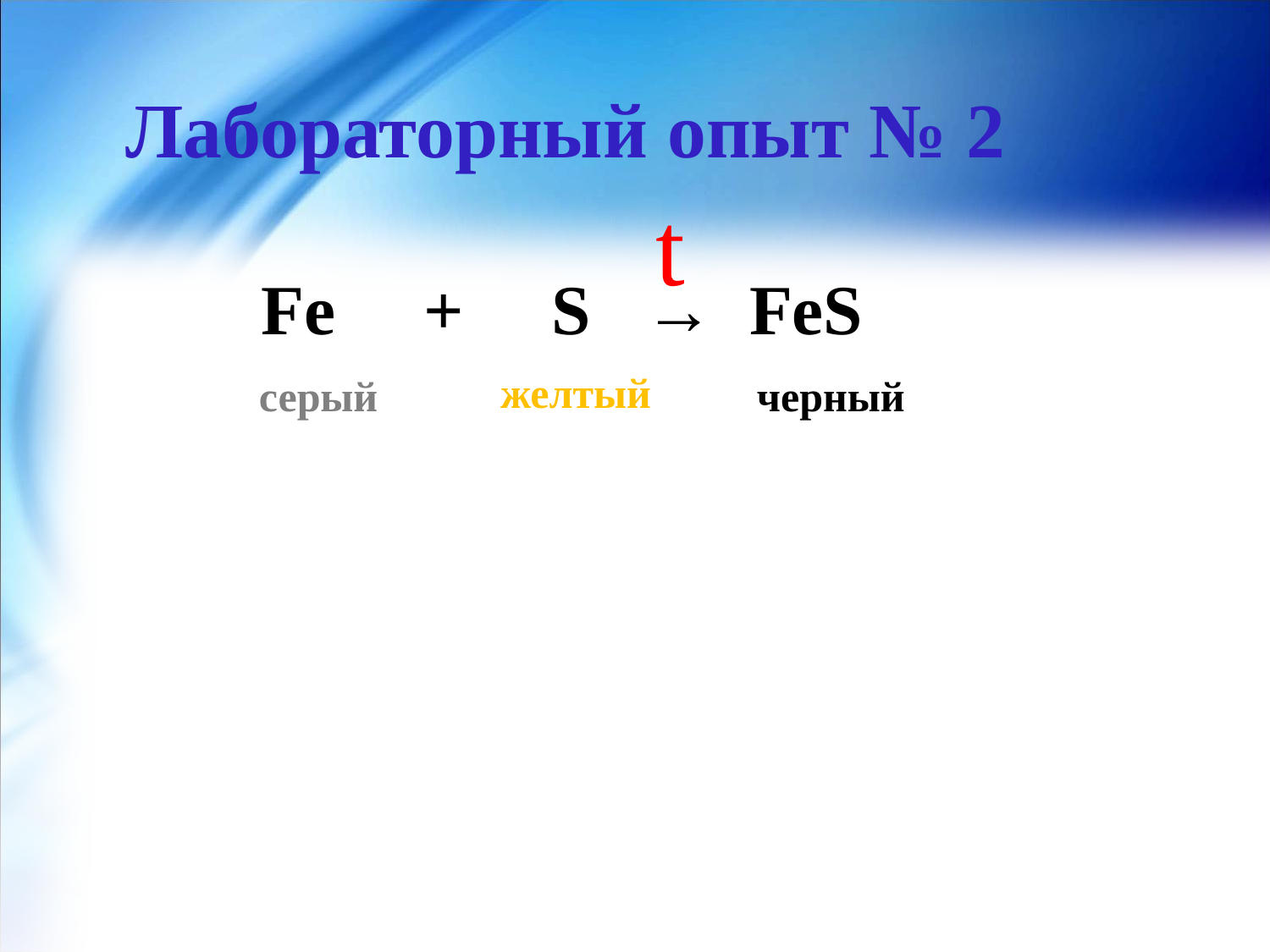

Лабораторный опыт № 2
t
Fe     +     S   →  FeS
серый
желтый
черный